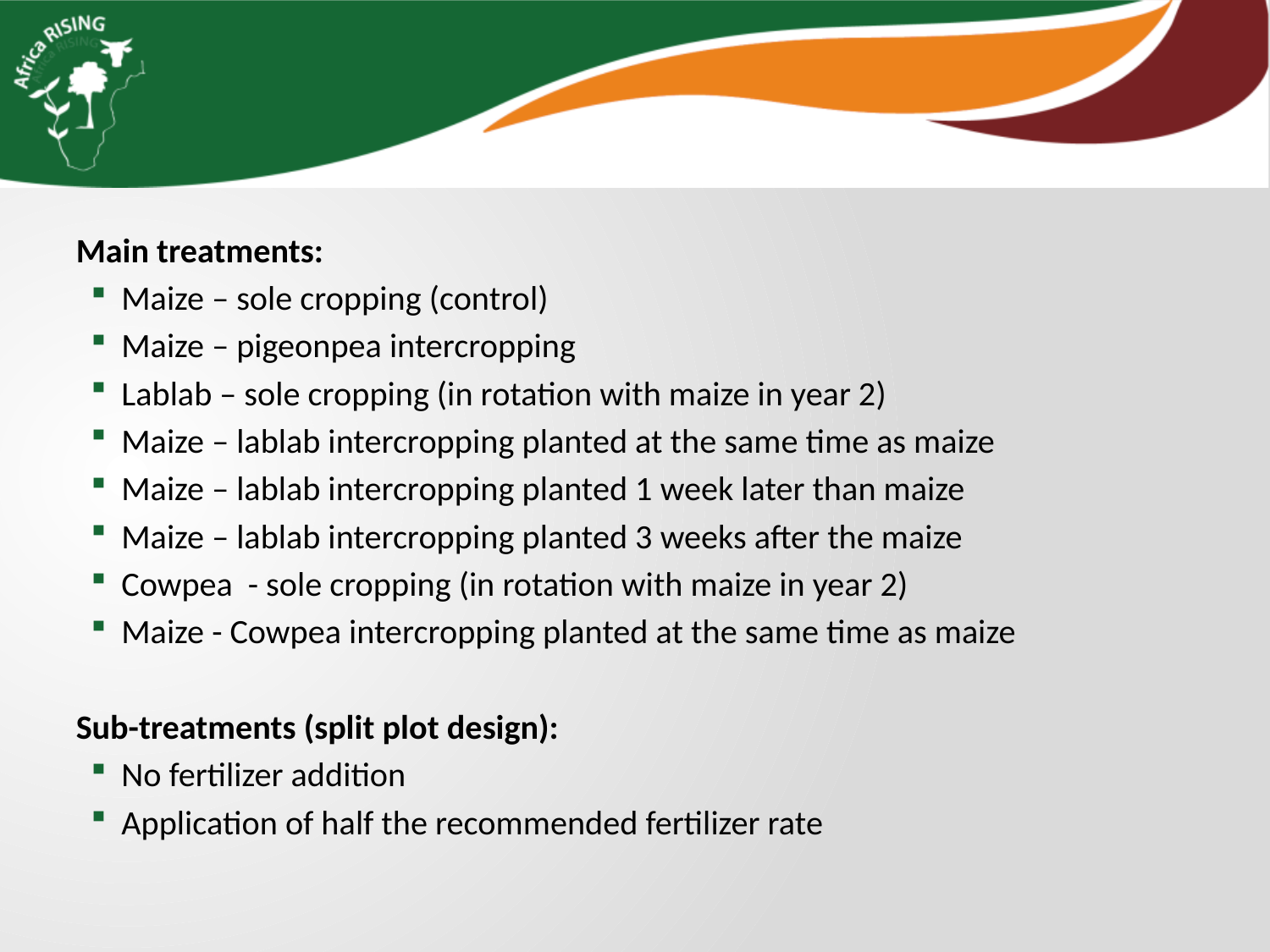

Main treatments:
Maize – sole cropping (control)
Maize – pigeonpea intercropping
Lablab – sole cropping (in rotation with maize in year 2)
Maize – lablab intercropping planted at the same time as maize
Maize – lablab intercropping planted 1 week later than maize
Maize – lablab intercropping planted 3 weeks after the maize
Cowpea  - sole cropping (in rotation with maize in year 2)
Maize - Cowpea intercropping planted at the same time as maize

Sub-treatments (split plot design):
No fertilizer addition
Application of half the recommended fertilizer rate